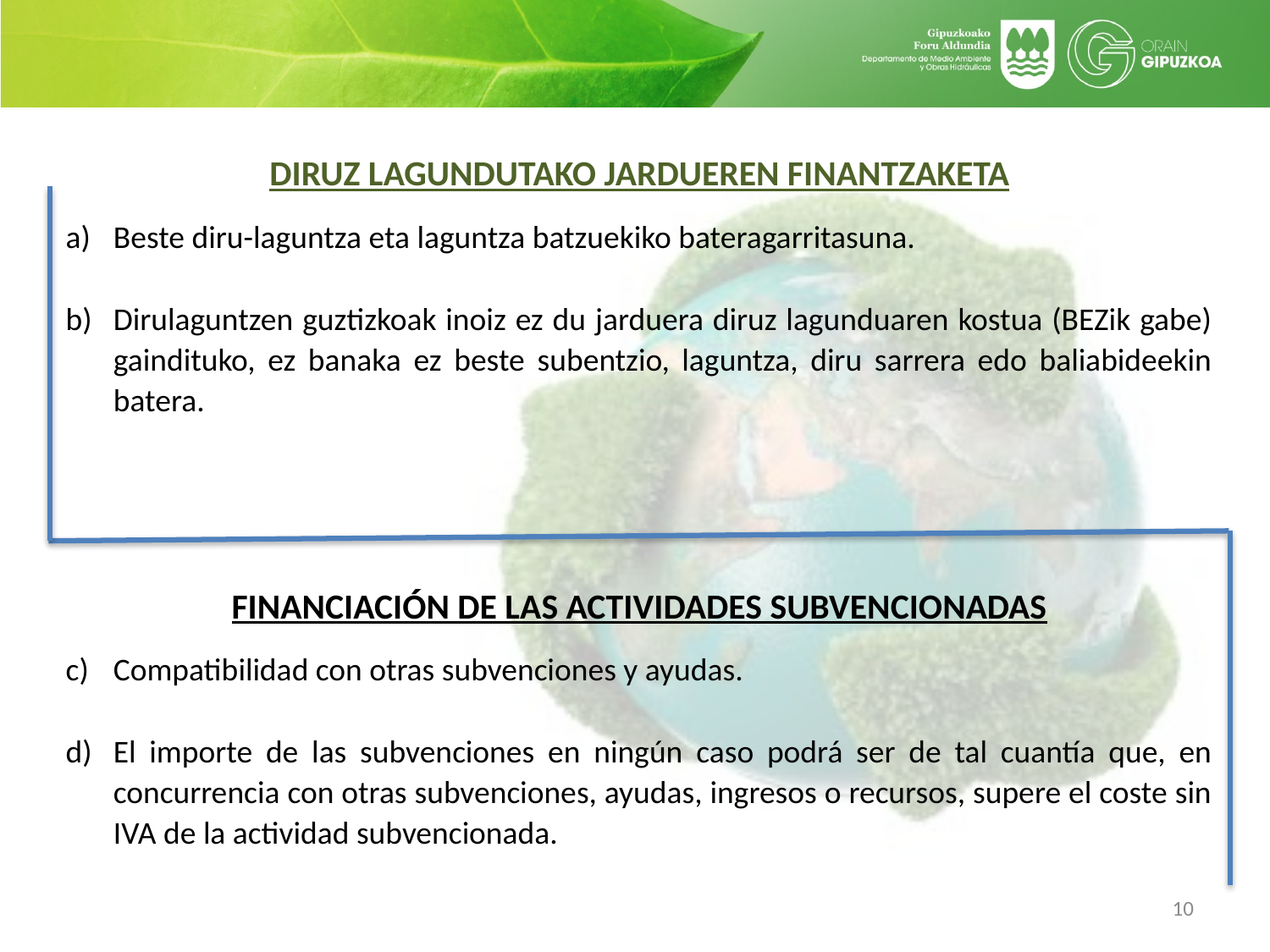

DIRUZ LAGUNDUTAKO JARDUEREN FINANTZAKETA
Beste diru-laguntza eta laguntza batzuekiko bateragarritasuna.

Dirulaguntzen guztizkoak inoiz ez du jarduera diruz lagunduaren kostua (BEZik gabe) gaindituko, ez banaka ez beste subentzio, laguntza, diru sarrera edo baliabideekin batera.

FINANCIACIÓN DE LAS ACTIVIDADES SUBVENCIONADAS
Compatibilidad con otras subvenciones y ayudas.

El importe de las subvenciones en ningún caso podrá ser de tal cuantía que, en concurrencia con otras subvenciones, ayudas, ingresos o recursos, supere el coste sin IVA de la actividad subvencionada.

10